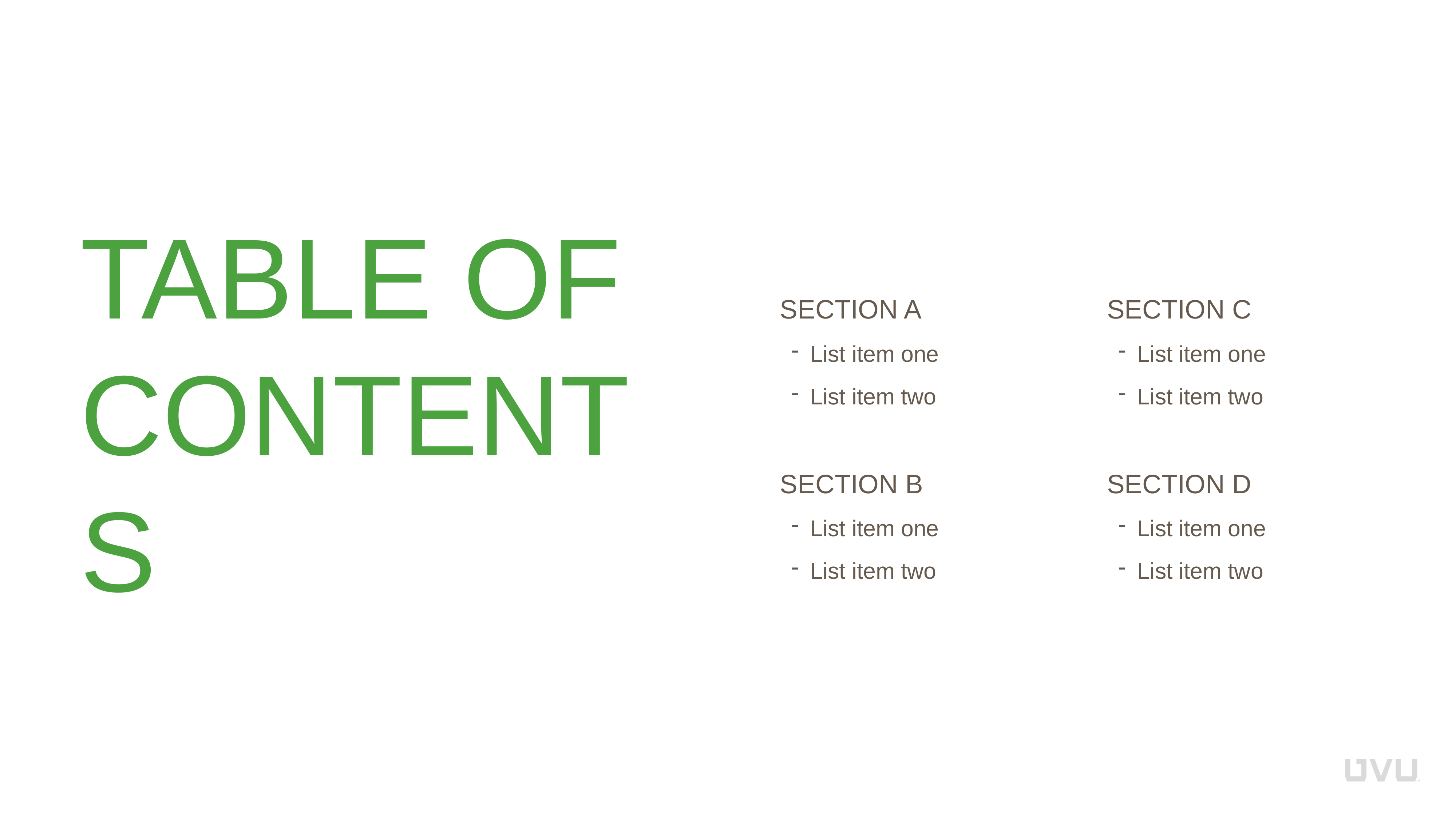

table of contents
section A
List item one
List item two

section B
List item one
List item two
section c
List item one
List item two

section D
List item one
List item two